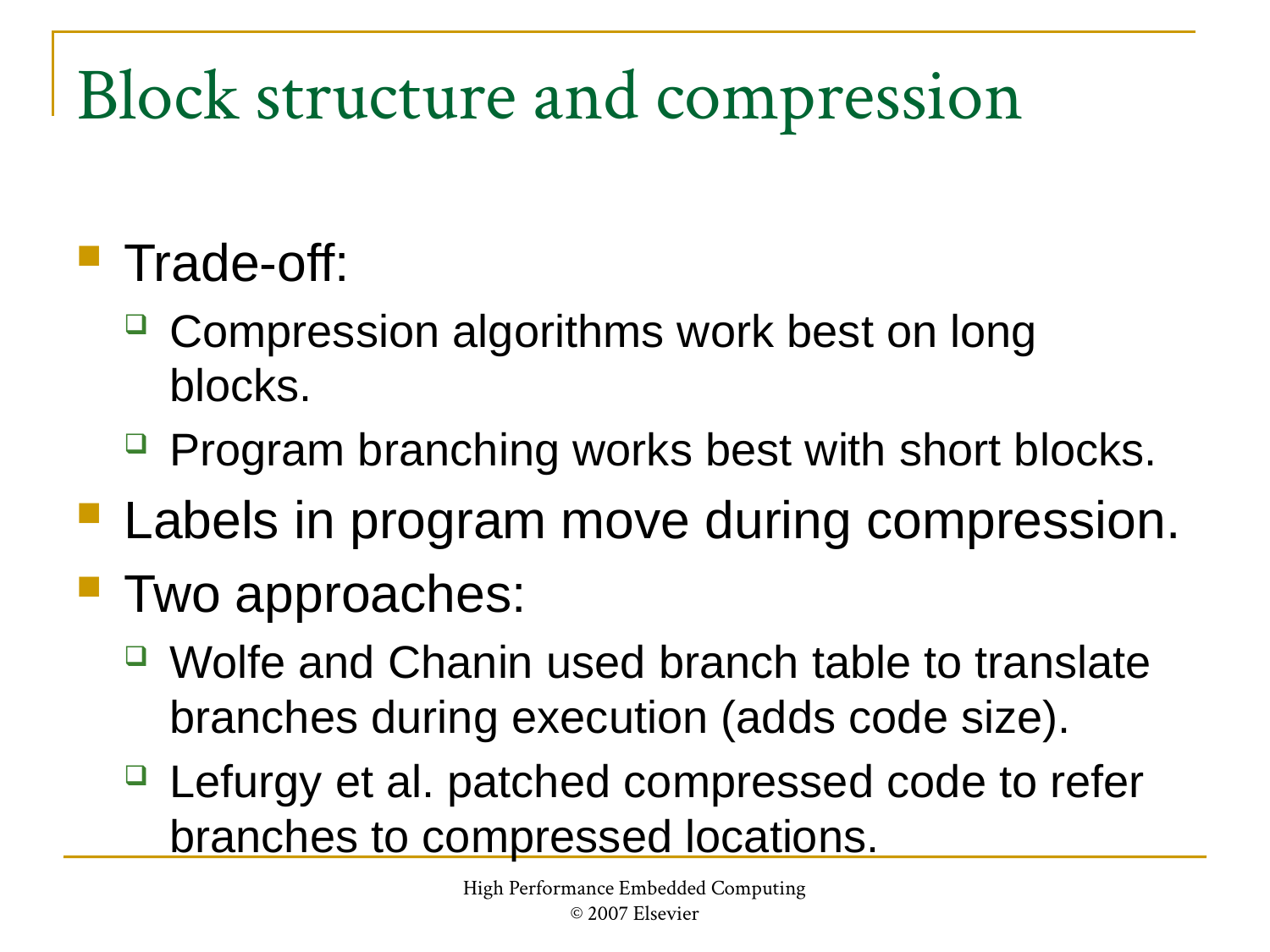

# Block structure and compression
Trade-off:
Compression algorithms work best on long blocks.
Program branching works best with short blocks.
Labels in program move during compression.
Two approaches:
Wolfe and Chanin used branch table to translate branches during execution (adds code size).
Lefurgy et al. patched compressed code to refer branches to compressed locations.

High Performance Embedded Computing
© 2007 Elsevier